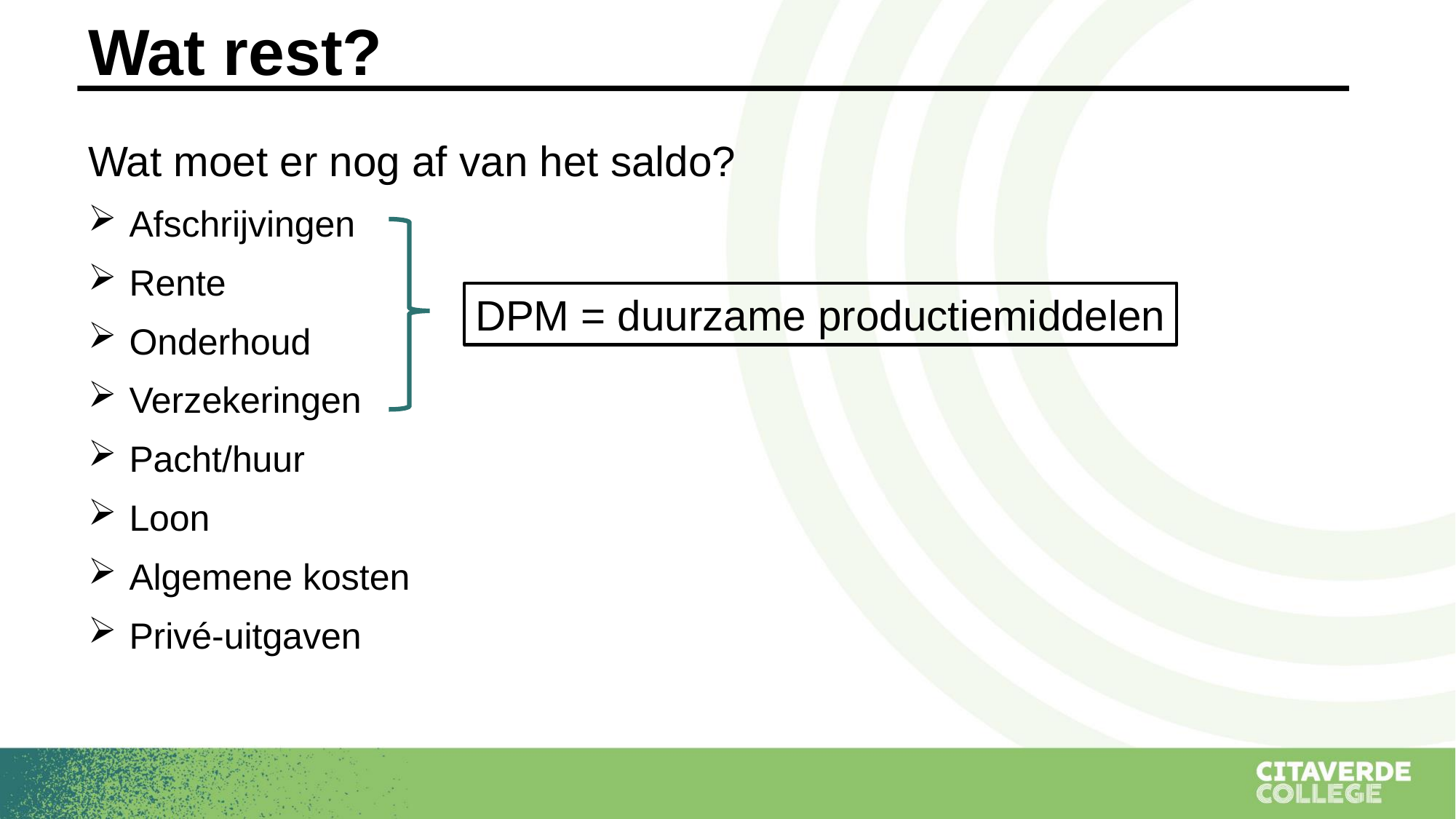

# Wat rest?
Wat moet er nog af van het saldo?
Afschrijvingen
Rente
Onderhoud
Verzekeringen
Pacht/huur
Loon
Algemene kosten
Privé-uitgaven

DPM = duurzame productiemiddelen